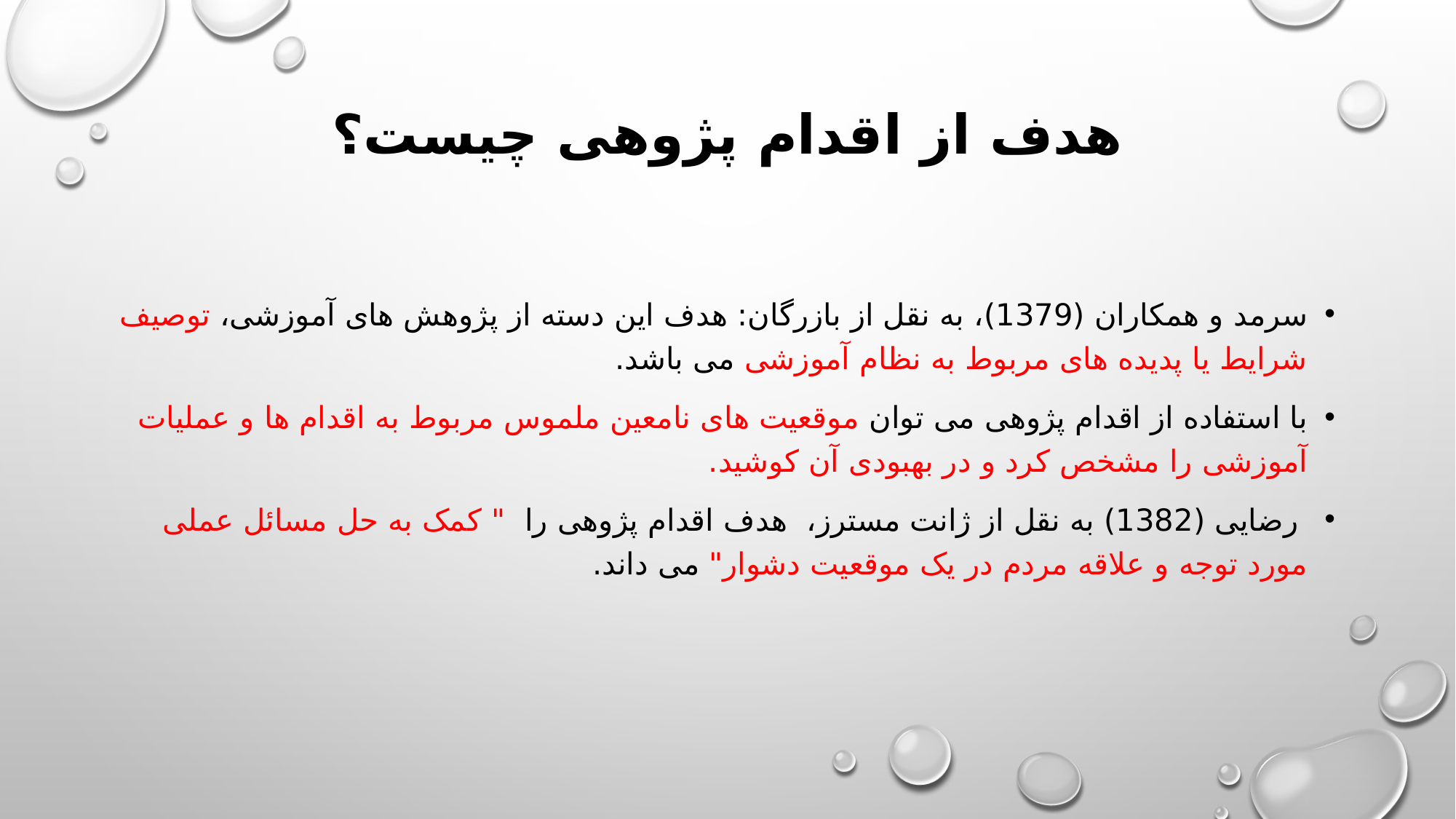

# هدف از اقدام پژوهی چیست؟
سرمد و همکاران (1379)، به نقل از بازرگان: هدف این دسته از پژوهش های آموزشی، توصیف شرایط یا پدیده های مربوط به نظام آموزشی می باشد.
با استفاده از اقدام پژوهی می توان موقعیت های نامعین ملموس مربوط به اقدام ها و عملیات آموزشی را مشخص کرد و در بهبودی آن کوشید.
 رضایی (1382) به نقل از ژانت مسترز،  هدف اقدام پژوهی را  " کمک به حل مسائل عملی مورد توجه و علاقه مردم در یک موقعیت دشوار" می داند.